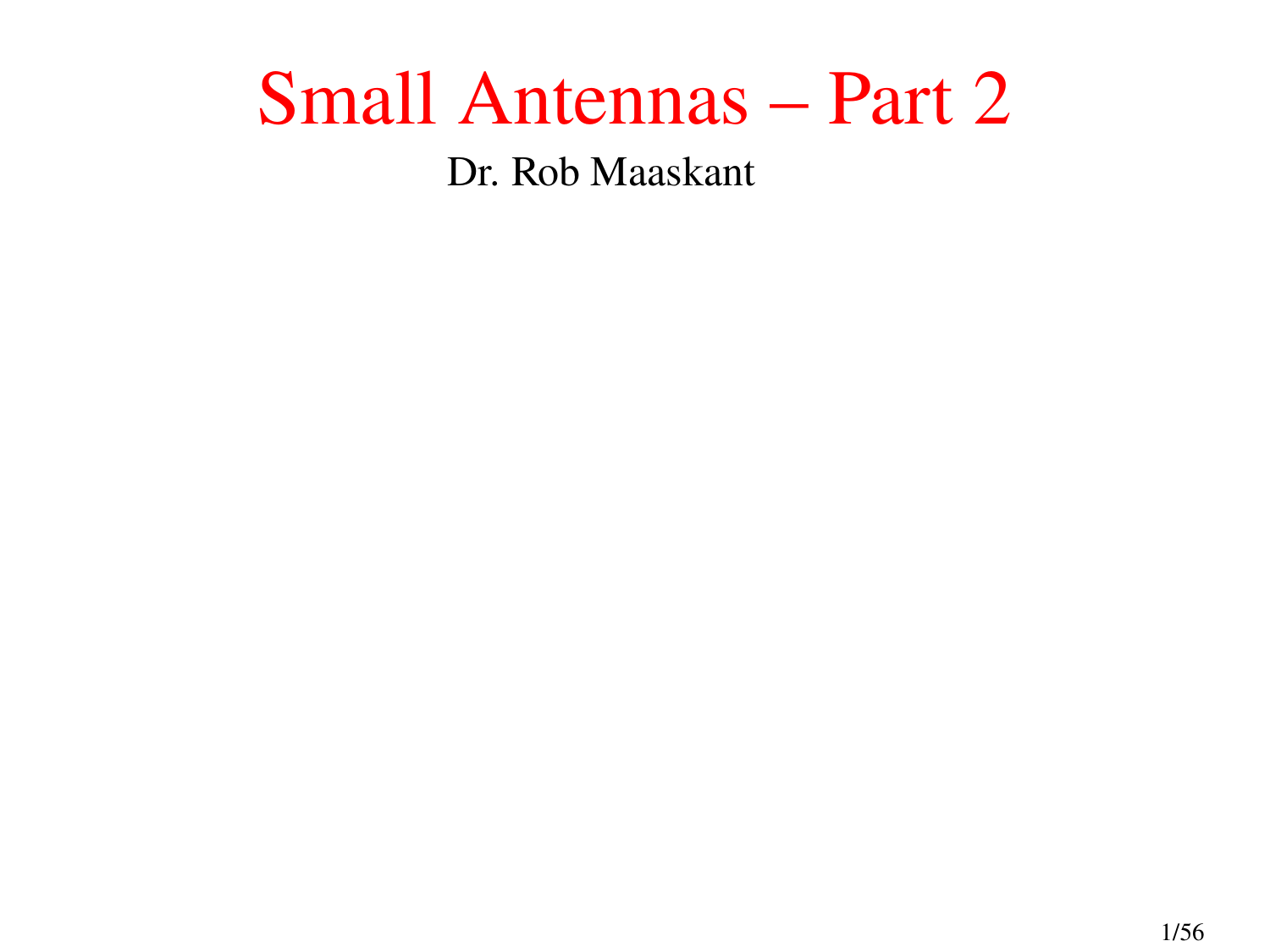

# Small Antennas – Part 2
Dr. Rob Maaskant
Slot antennas
Yagi antennas
Log-periodic wideband antennas
Microstrip patch antennas
Inverted F-antennas
Planar Inverted F-antennas
Miniaturization